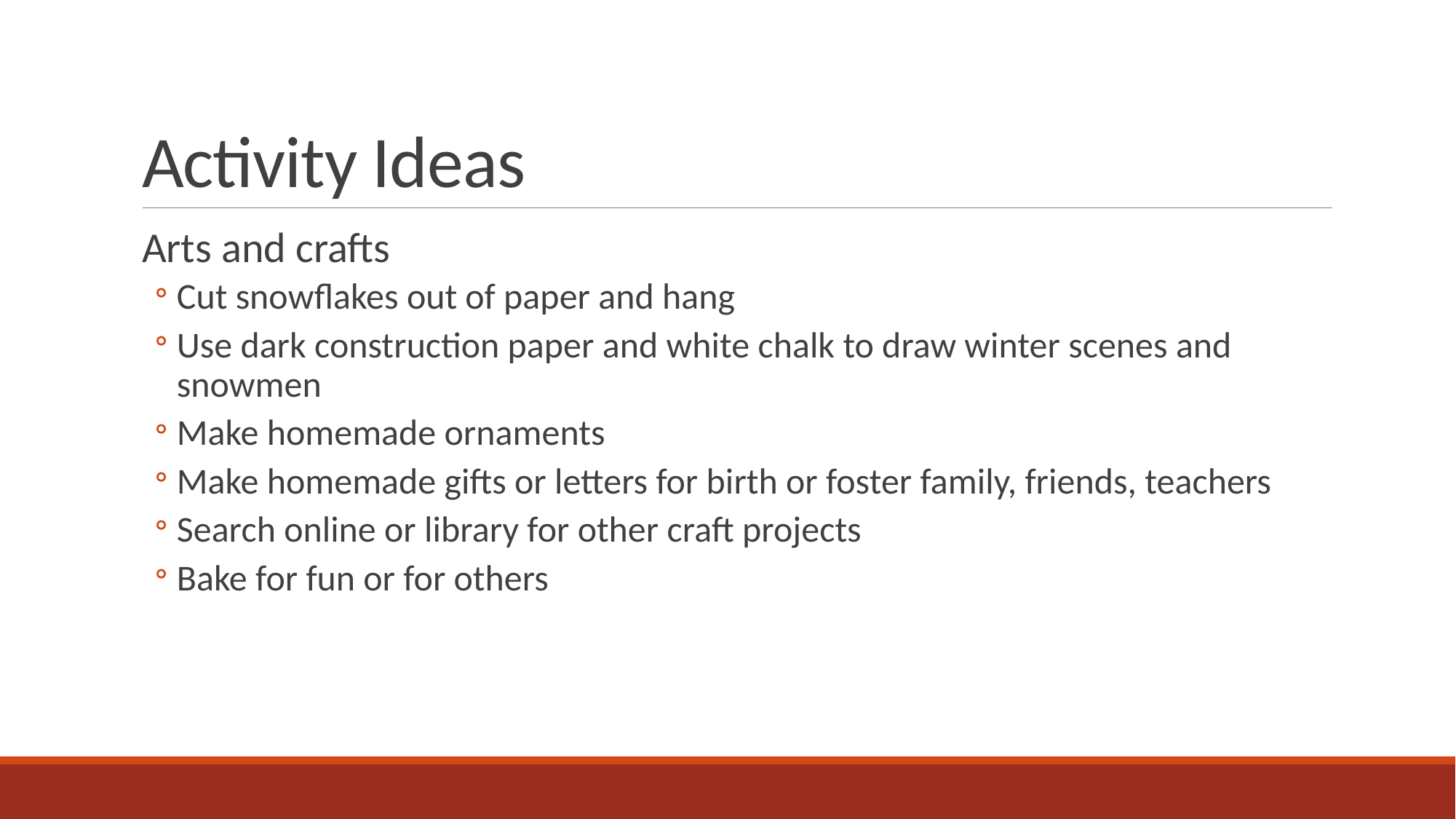

# Activity Ideas
Arts and crafts
Cut snowflakes out of paper and hang
Use dark construction paper and white chalk to draw winter scenes and snowmen
Make homemade ornaments
Make homemade gifts or letters for birth or foster family, friends, teachers
Search online or library for other craft projects
Bake for fun or for others